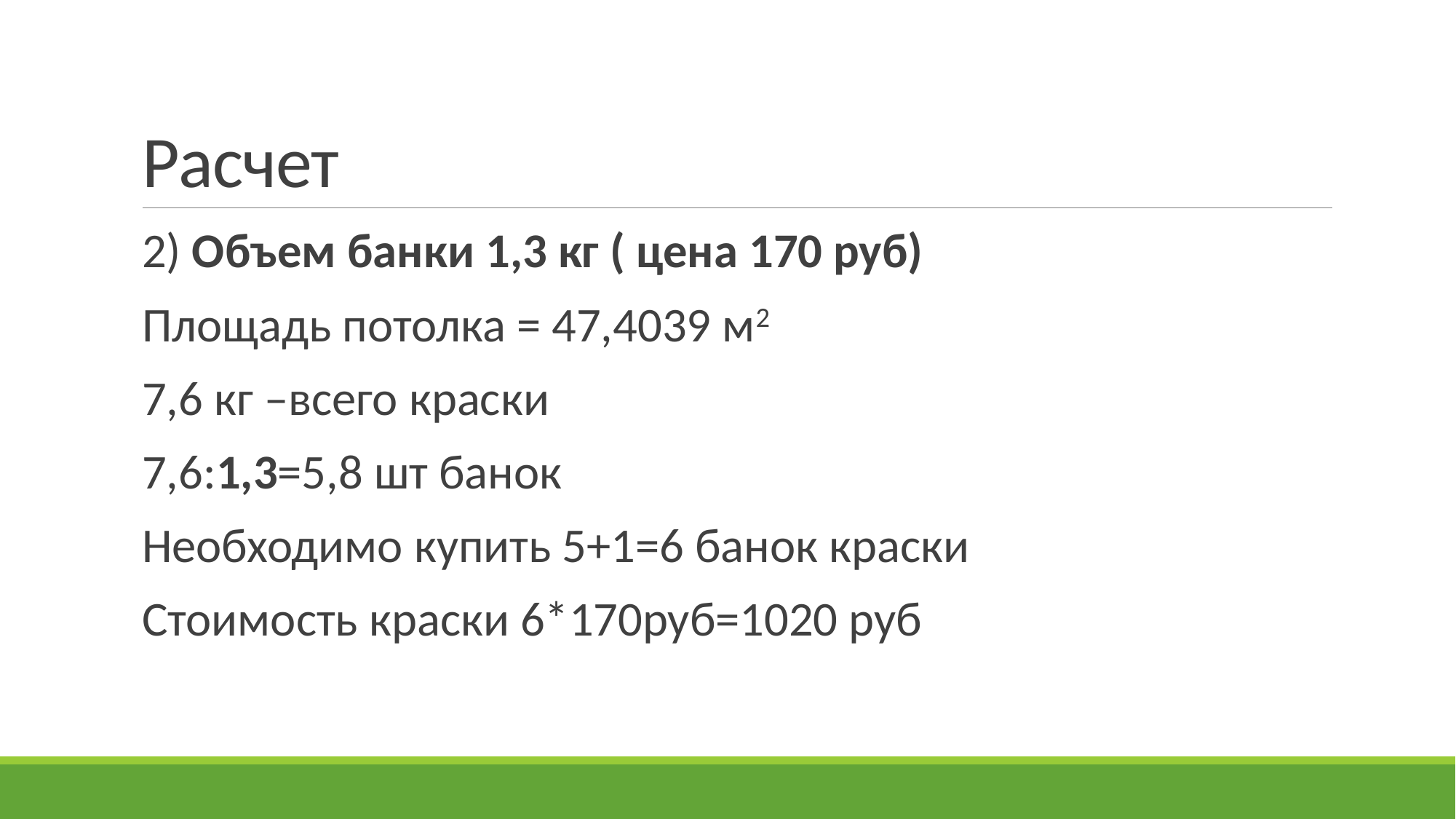

# Расчет
2) Объем банки 1,3 кг ( цена 170 руб)
Площадь потолка = 47,4039 м2
7,6 кг –всего краски
7,6:1,3=5,8 шт банок
Необходимо купить 5+1=6 банок краски
Стоимость краски 6*170руб=1020 руб